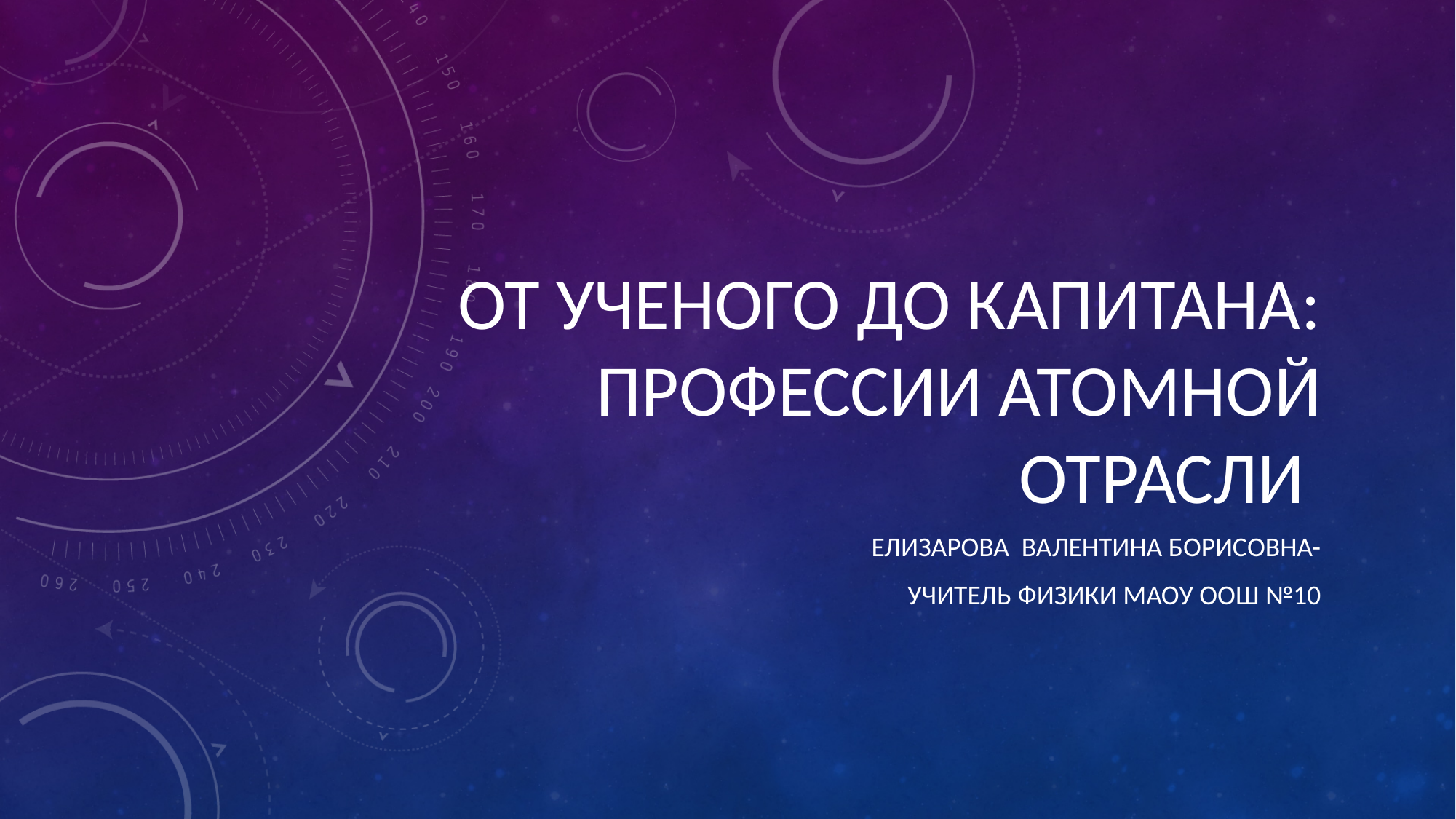

# От УЧЕНОГО ДО КАПИТАНА: профессии атомной отрасли
Елизарова  Валентина Борисовна-
 учитель физики МАОУ ООШ №10